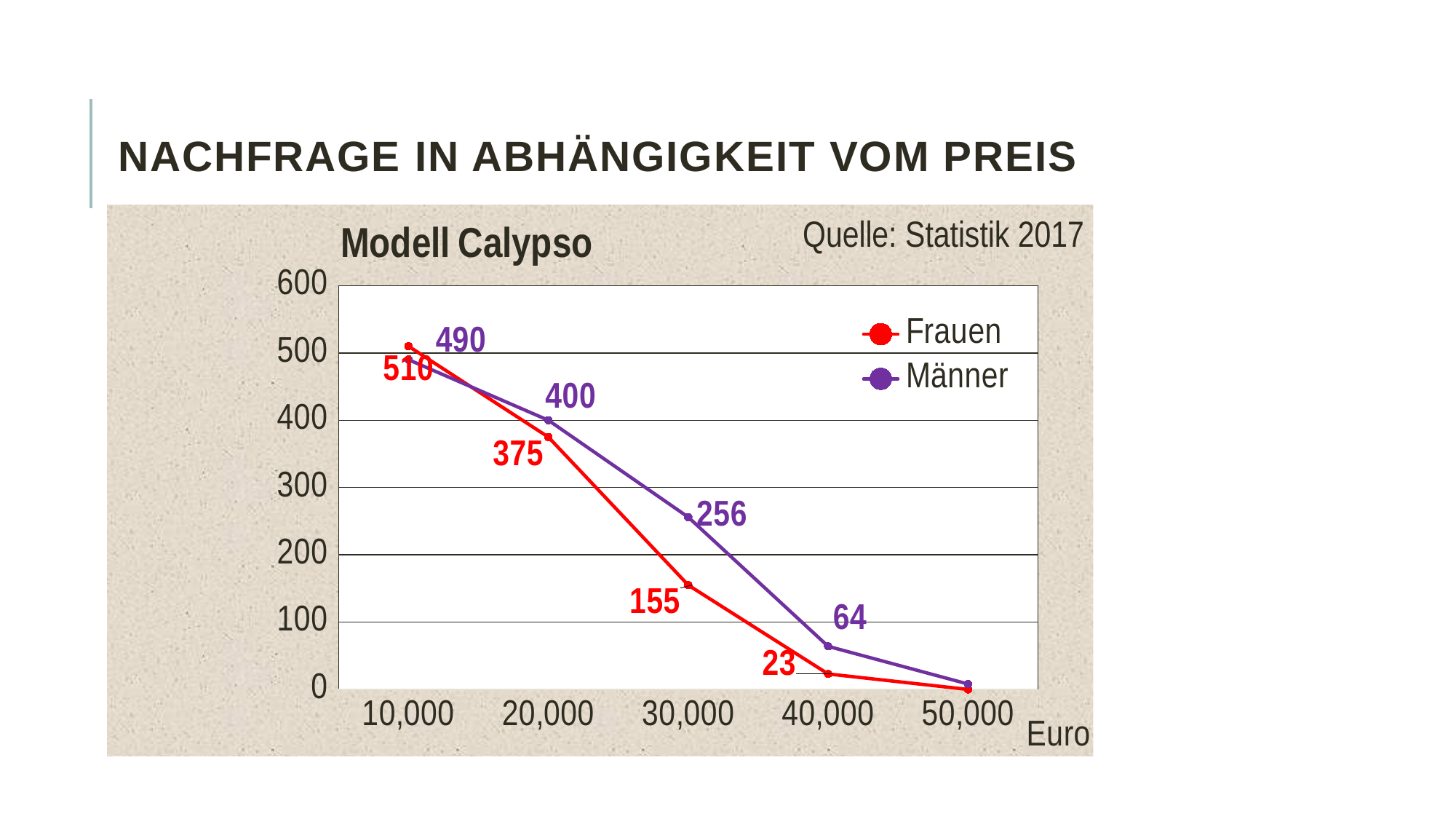

# Nachfrage in Abhängigkeit vom Preis

### Chart: Modell Calypso

| Category | Frauen | Männer |
|---|---|---|
| 10000 | 510.0 | 490.0 |
| 20000 | 375.0 | 400.0 |
| 30000 | 155.0 | 256.0 |
| 40000 | 23.0 | 64.0 |
| 50000 | 0.0 | 8.0 |
Quelle: Statistik 2017